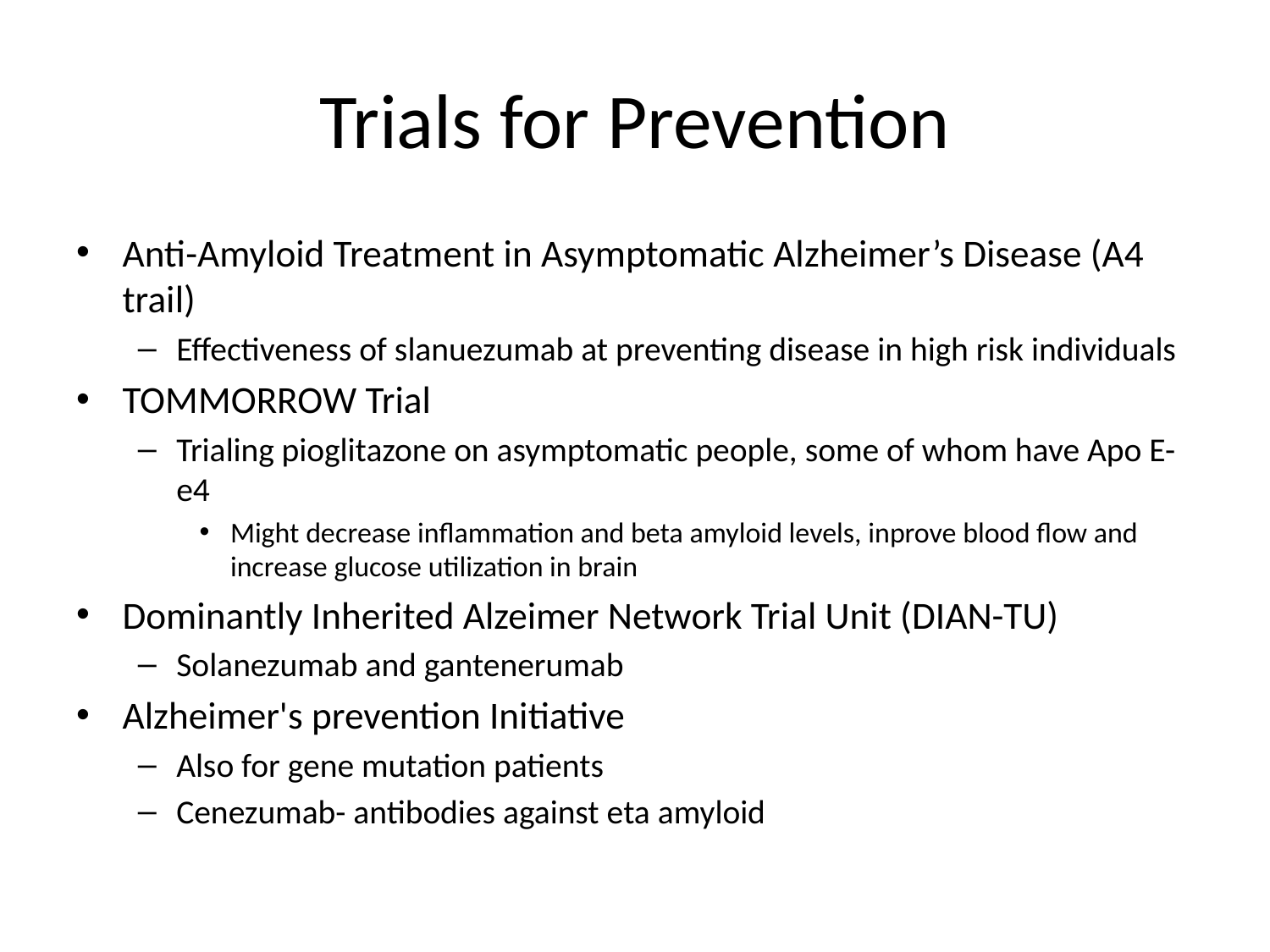

# Trials for Prevention
Anti-Amyloid Treatment in Asymptomatic Alzheimer’s Disease (A4 trail)
Effectiveness of slanuezumab at preventing disease in high risk individuals
TOMMORROW Trial
Trialing pioglitazone on asymptomatic people, some of whom have Apo E-e4
Might decrease inflammation and beta amyloid levels, inprove blood flow and increase glucose utilization in brain
Dominantly Inherited Alzeimer Network Trial Unit (DIAN-TU)
Solanezumab and gantenerumab
Alzheimer's prevention Initiative
Also for gene mutation patients
Cenezumab- antibodies against eta amyloid